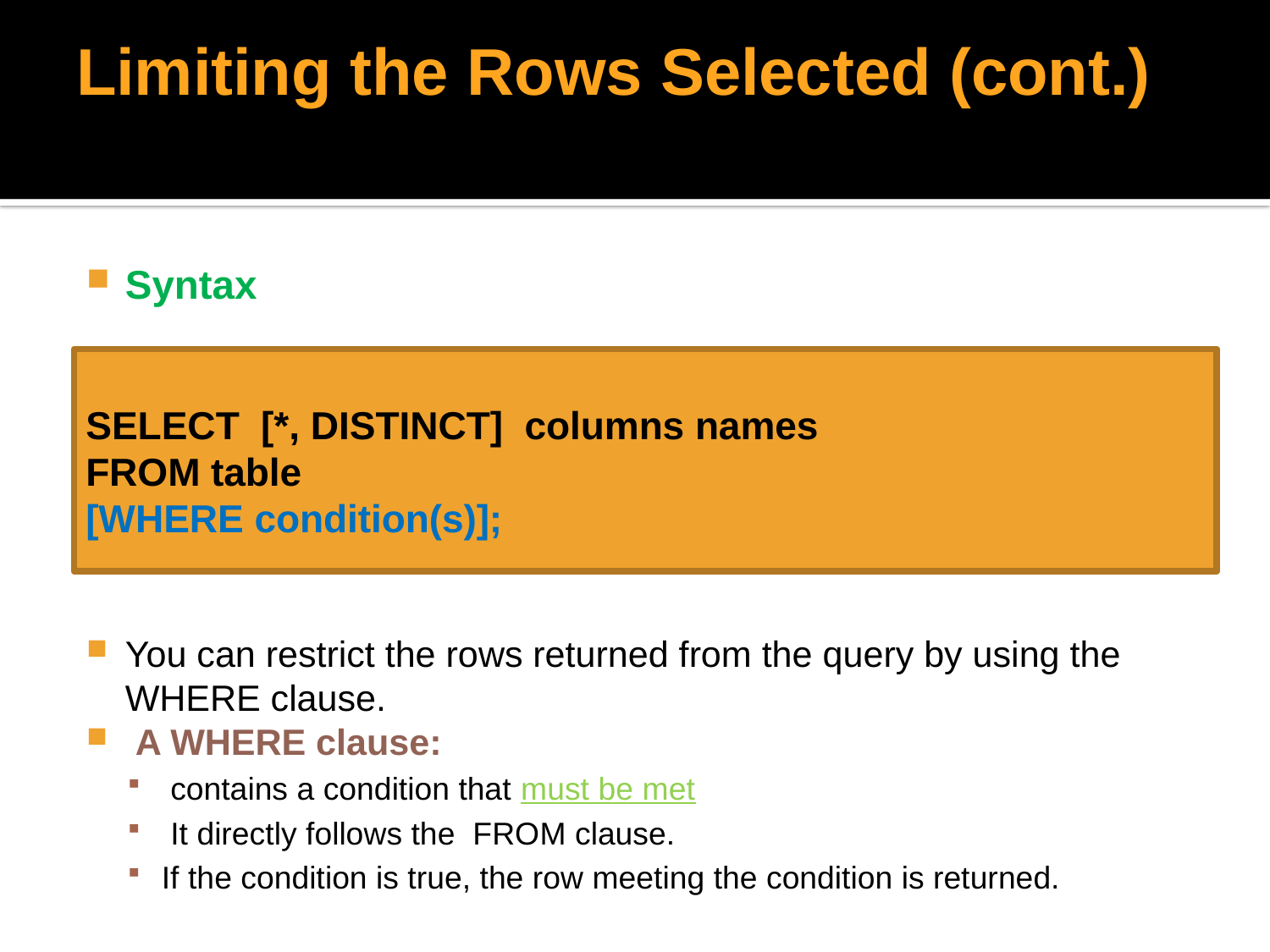

# Limiting the Rows Selected (cont.)
Syntax

SELECT  [*, DISTINCT]  columns names
FROM table
[WHERE condition(s)];

You can restrict the rows returned from the query by using the  WHERE clause.
 A WHERE clause:
 contains a condition that must be met
 It directly follows the  FROM clause.
If the condition is true, the row meeting the condition is returned.